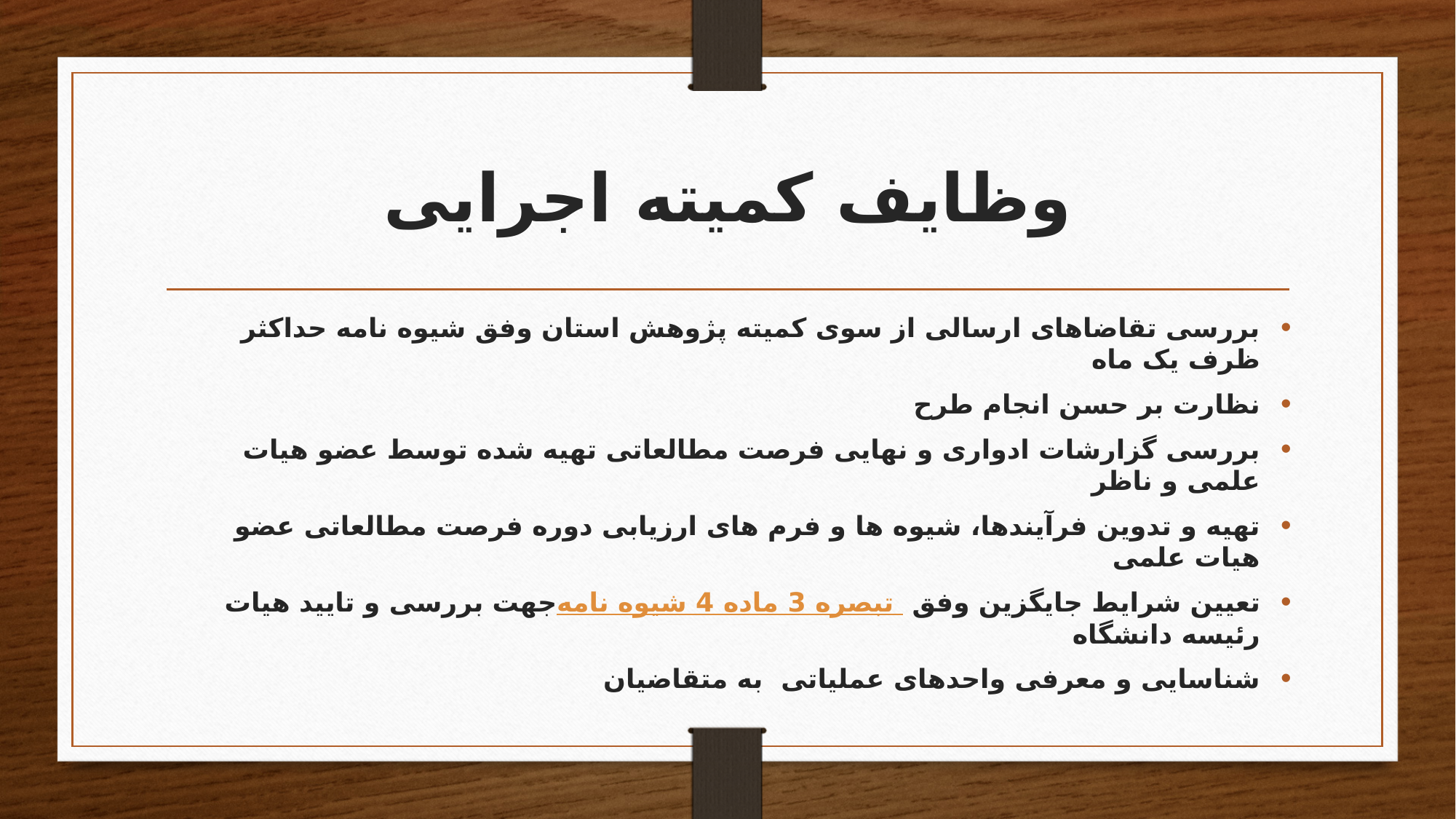

# وظایف کمیته اجرایی
بررسی تقاضاهای ارسالی از سوی کمیته پژوهش استان وفق شیوه نامه حداکثر ظرف یک ماه
نظارت بر حسن انجام طرح
بررسی گزارشات ادواری و نهایی فرصت مطالعاتی تهیه شده توسط عضو هیات علمی و ناظر
تهیه و تدوین فرآیندها، شیوه ها و فرم های ارزیابی دوره فرصت مطالعاتی عضو هیات علمی
تعیین شرایط جایگزین وفق تبصره 3 ماده 4 شیوه نامه جهت بررسی و تایید هیات رئیسه دانشگاه
شناسایی و معرفی واحدهای عملیاتی  به متقاضیان